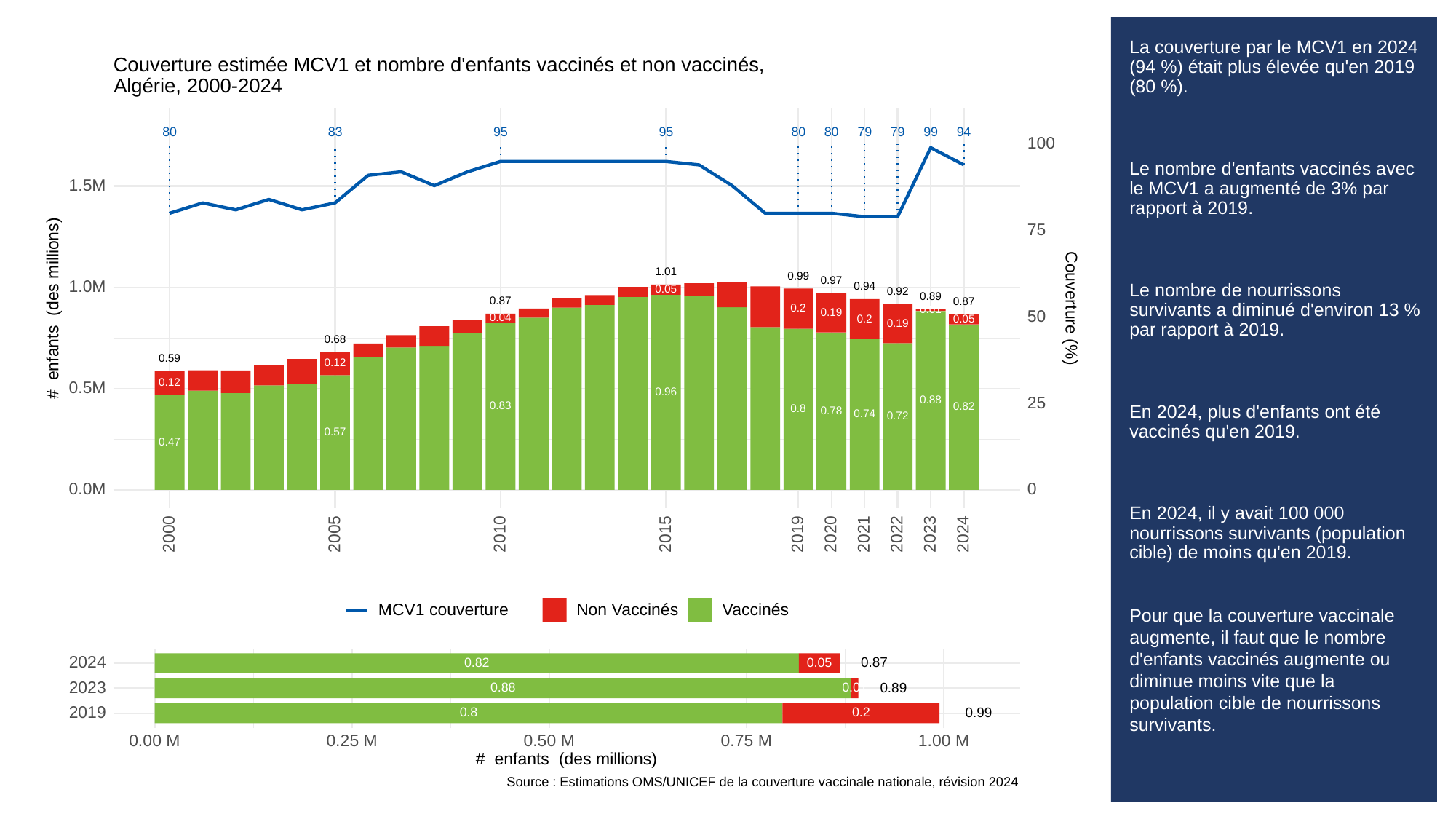

# La couverture par le MCV1 en 2024 (94 %) était plus élevée qu'en 2019 (80 %).

Le nombre d'enfants vaccinés avec le MCV1 a augmenté de 3% par rapport à 2019.

Le nombre de nourrissons survivants a diminué d'environ 13 % par rapport à 2019.

En 2024, plus d'enfants ont été vaccinés qu'en 2019.

En 2024, il y avait 100 000 nourrissons survivants (population cible) de moins qu'en 2019.

Pour que la couverture vaccinale augmente, il faut que le nombre d'enfants vaccinés augmente ou diminue moins vite que la population cible de nourrissons survivants.

Couverture estimée MCV1 et nombre d'enfants vaccinés et non vaccinés,
Algérie, 2000-2024

83
80
95
95
80
80
79
79
99
94

100

1.5M

75

1.01
0.99
0.97
1.0M

0.94

0.05

0.92

0.89

0.87
0.87

#  enfants  (des millions)
Couverture (%)

0.2

0.01

0.19

50

0.04

0.2
0.05

0.19

0.68

0.59

0.12

0.12
0.5M

0.96

0.88
25
0.83
0.82
0.8
0.78
0.74
0.72
0.57
0.47

0.0M
0

2023
2000
2005
2010
2015
2019
2020
2021
2022
2024

MCV1 couverture
Non Vaccinés
Vaccinés

2024
0.87
0.82
0.05

2023
0.89
0.88
0.01

2019
0.99
0.8
0.2

0.00 M
0.25 M
0.50 M
0.75 M
1.00 M
#  enfants  (des millions)
Source : Estimations OMS/UNICEF de la couverture vaccinale nationale, révision 2024